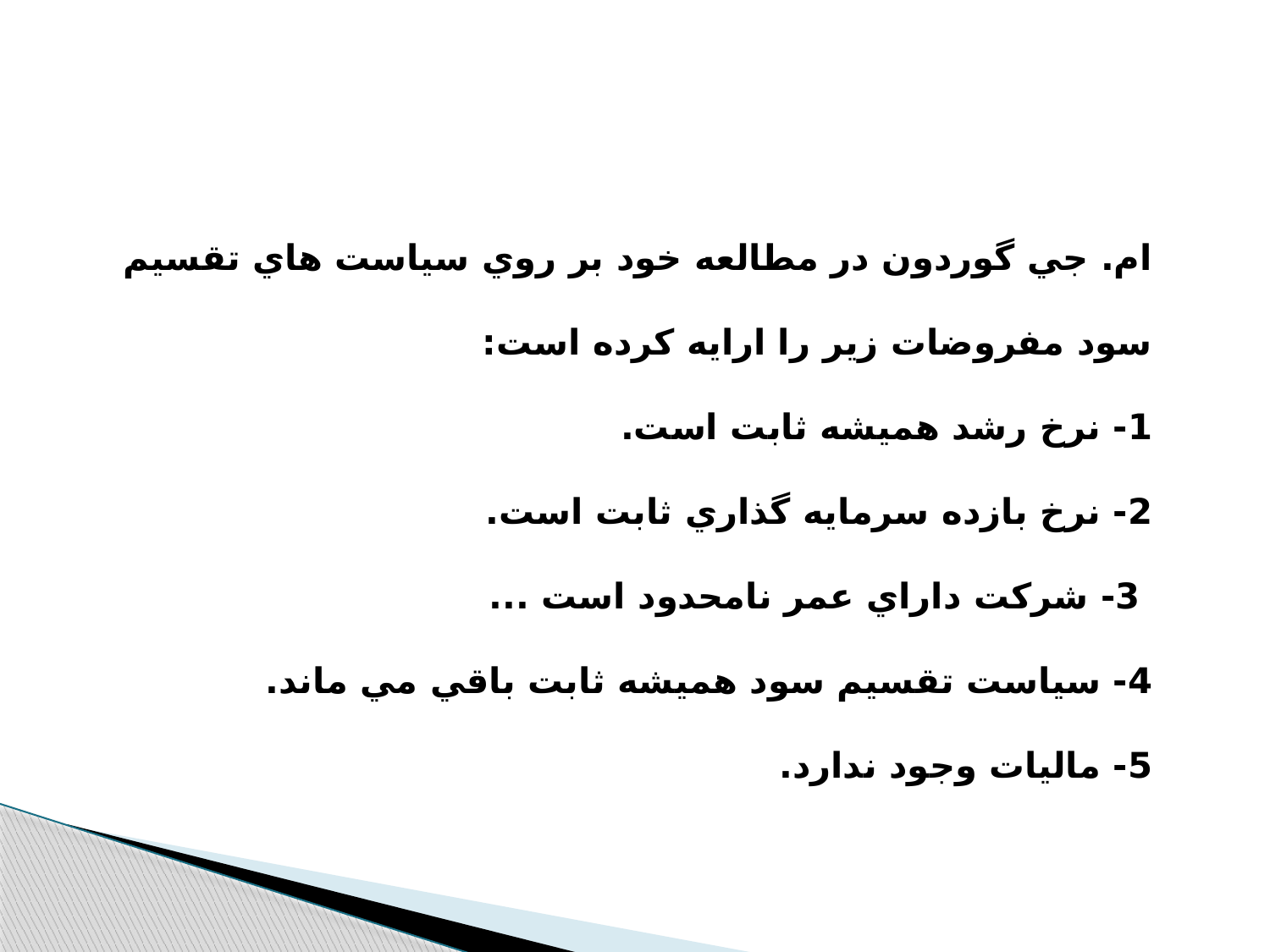

ام. جي گوردون در مطالعه خود بر روي سياست هاي تقسيم سود مفروضات زير را ارايه كرده است:
1- نرخ رشد هميشه ثابت است.
2- نرخ بازده سرمايه گذاري ثابت است.
 3- شركت داراي عمر نامحدود است ...
4- سياست تقسيم سود هميشه ثابت باقي مي ماند.
5- ماليات وجود ندارد.